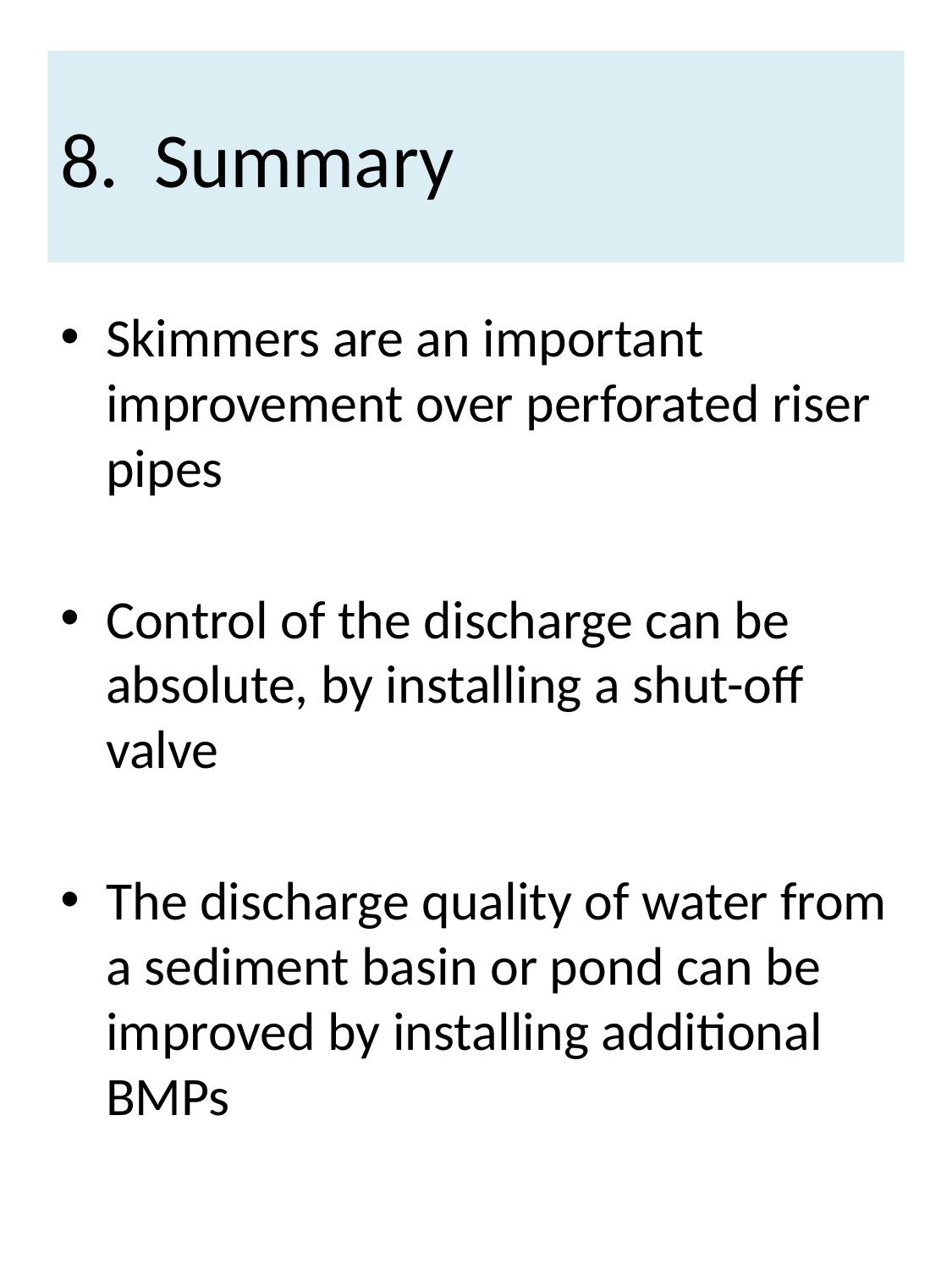

# 8.  Summary
Skimmers are an important improvement over perforated riser pipes

Control of the discharge can be absolute, by installing a shut-off valve

The discharge quality of water from a sediment basin or pond can be improved by installing additional BMPs